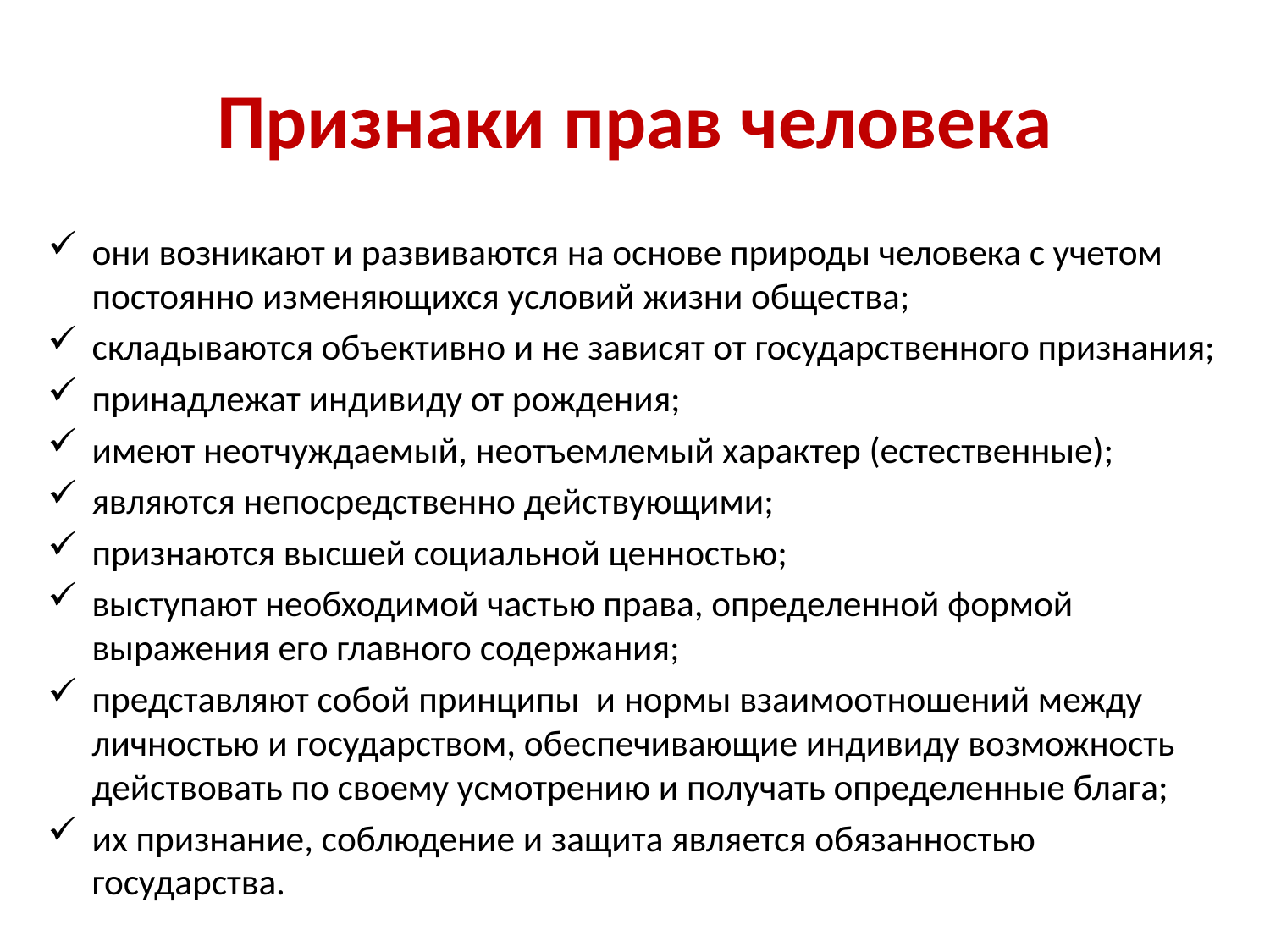

# Признаки прав человека
они возникают и развиваются на основе природы человека с учетом   постоянно изменяющихся условий жизни общества;
складываются объективно и не зависят от государственного признания;
принадлежат индивиду от рождения;
имеют неотчуждаемый, неотъемлемый характер (естественные);
являются непосредственно действующими;
признаются высшей социальной ценностью;
выступают необходимой частью права, определенной формой выражения его главного содержания;
представляют собой принципы  и нормы взаимоотношений между личностью и государством, обеспечивающие индивиду возможность действовать по своему усмотрению и получать определенные блага;
их признание, соблюдение и защита является обязанностью государства.